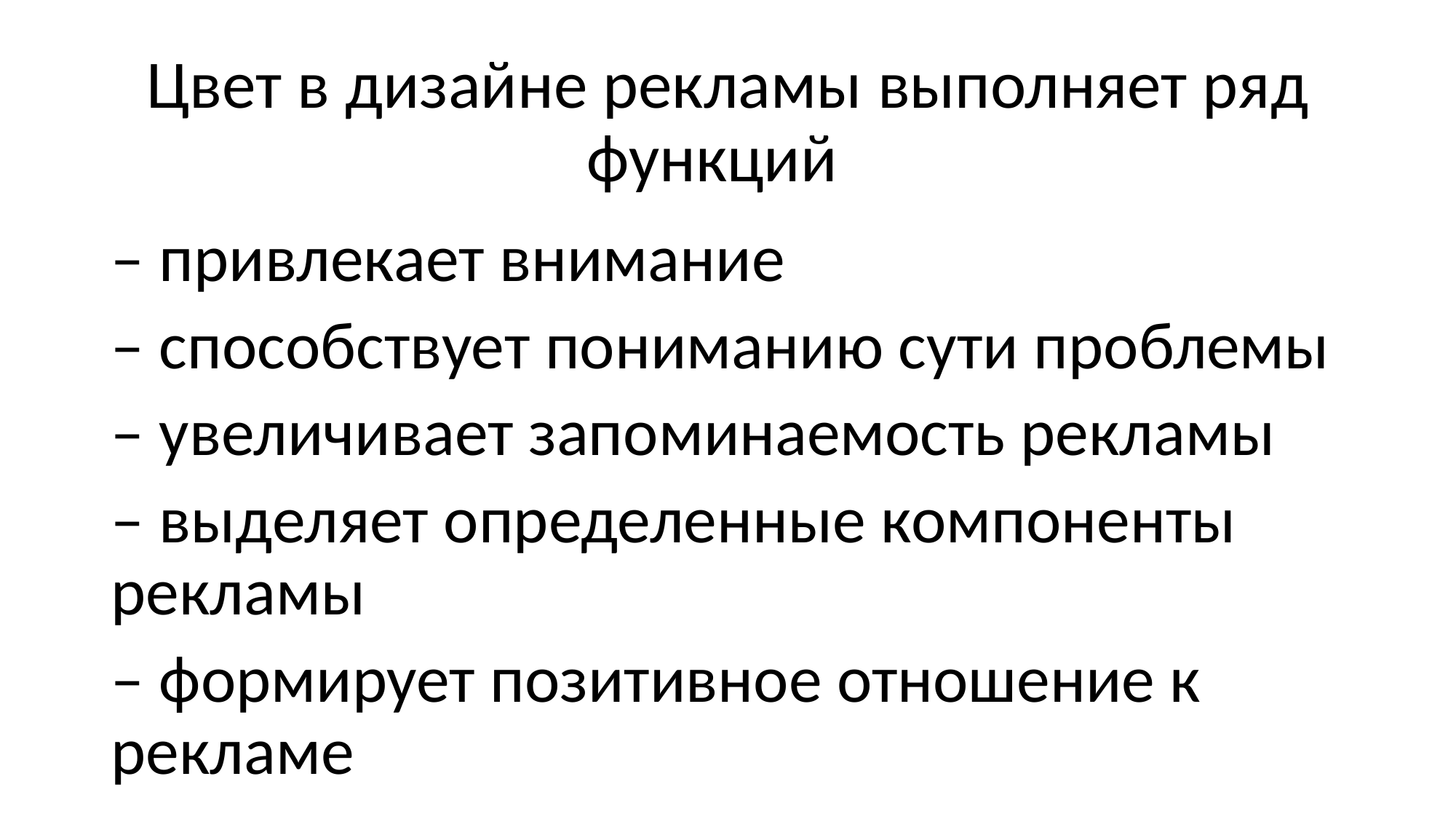

# Цвет в дизайне рекламы выполняет ряд функций
– привлекает внимание
– способствует пониманию сути проблемы
– увеличивает запоминаемость рекламы
– выделяет определенные компоненты рекламы
– формирует позитивное отношение к рекламе